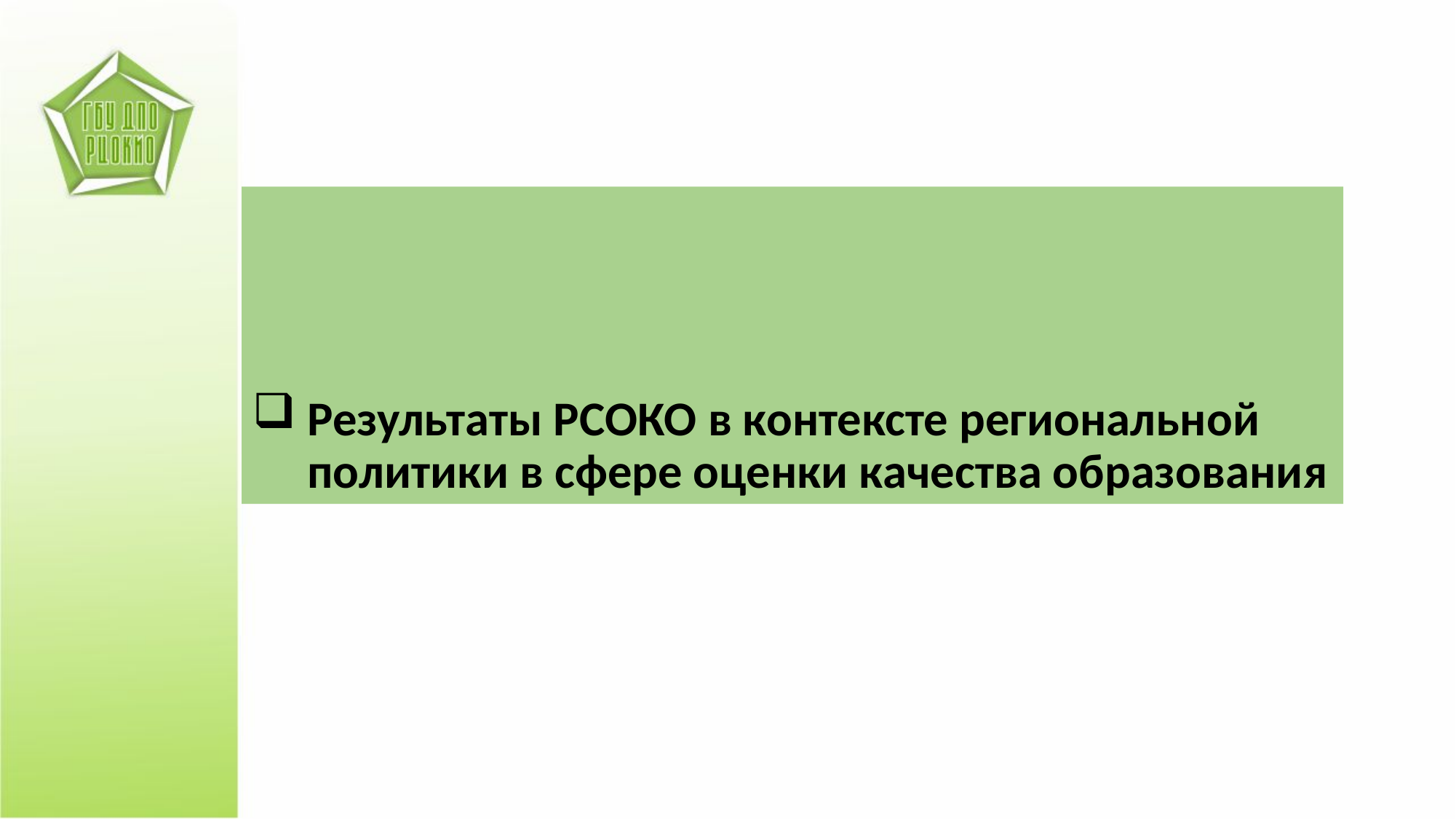

# Результаты РСОКО в контексте региональной политики в сфере оценки качества образования